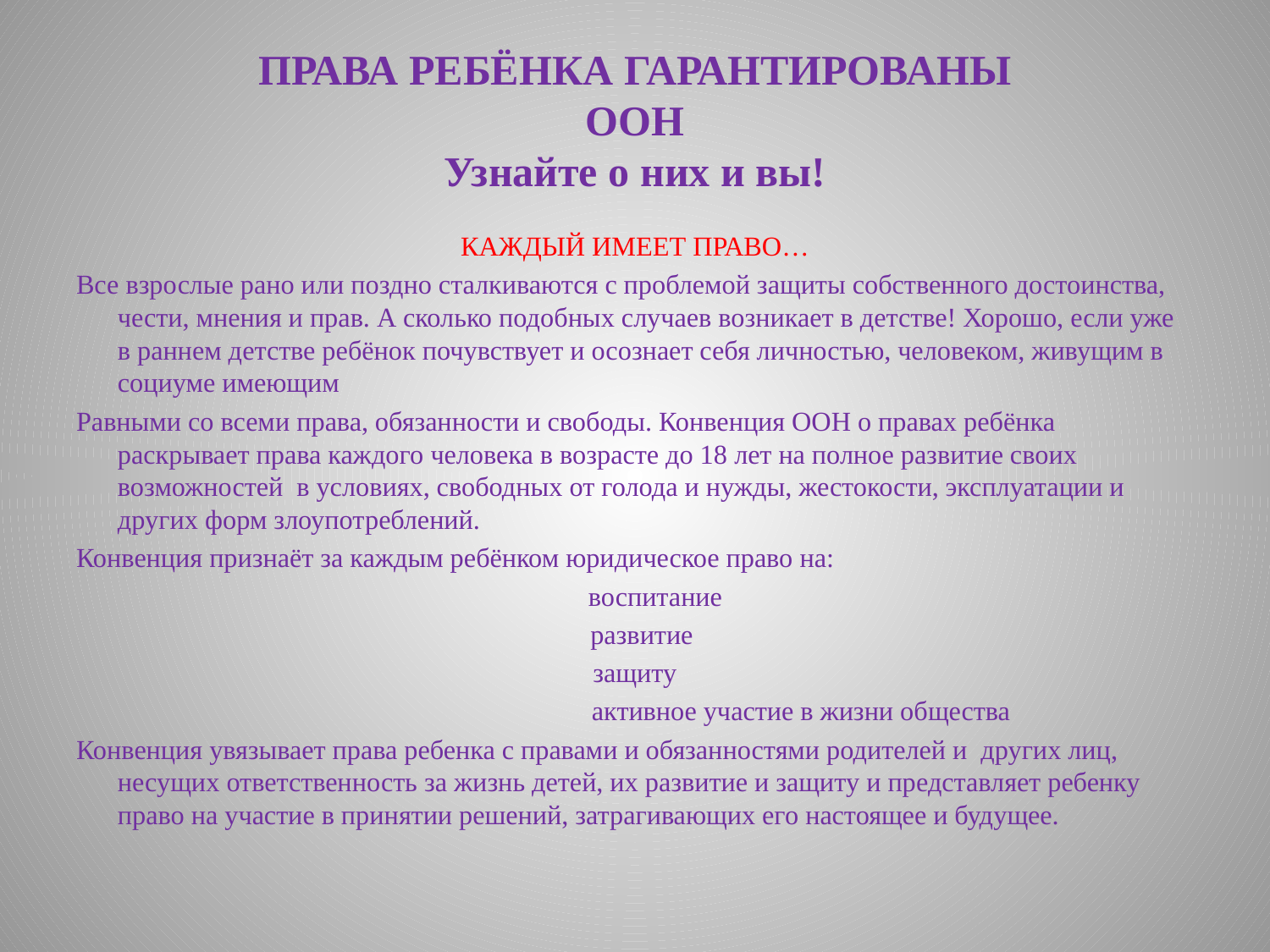

# ПРАВА РЕБЁНКА ГАРАНТИРОВАНЫ ООН Узнайте о них и вы!
КАЖДЫЙ ИМЕЕТ ПРАВО…
Все взрослые рано или поздно сталкиваются с проблемой защиты собственного достоинства, чести, мнения и прав. А сколько подобных случаев возникает в детстве! Хорошо, если уже в раннем детстве ребёнок почувствует и осознает себя личностью, человеком, живущим в социуме имеющим
Равными со всеми права, обязанности и свободы. Конвенция ООН о правах ребёнка раскрывает права каждого человека в возрасте до 18 лет на полное развитие своих возможностей  в условиях, свободных от голода и нужды, жестокости, эксплуатации и других форм злоупотреблений.
Конвенция признаёт за каждым ребёнком юридическое право на:
      воспитание
  развитие
защиту
                                                 активное участие в жизни общества
Конвенция увязывает права ребенка с правами и обязанностями родителей и  других лиц, несущих ответственность за жизнь детей, их развитие и защиту и представляет ребенку право на участие в принятии решений, затрагивающих его настоящее и будущее.